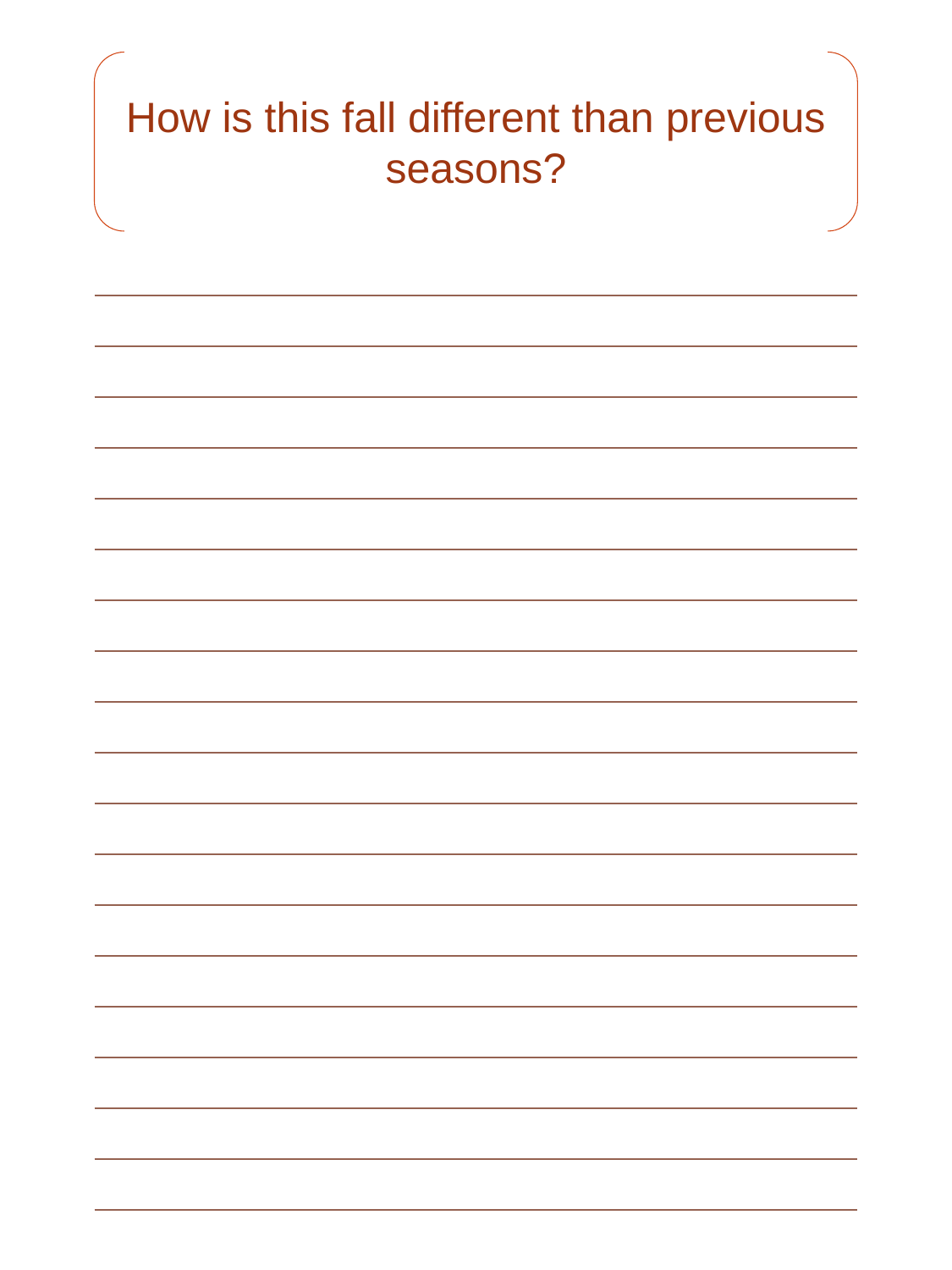

How is this fall different than previous seasons?
|  |
| --- |
|  |
|  |
|  |
|  |
|  |
|  |
|  |
|  |
|  |
|  |
|  |
|  |
|  |
|  |
|  |
|  |
|  |